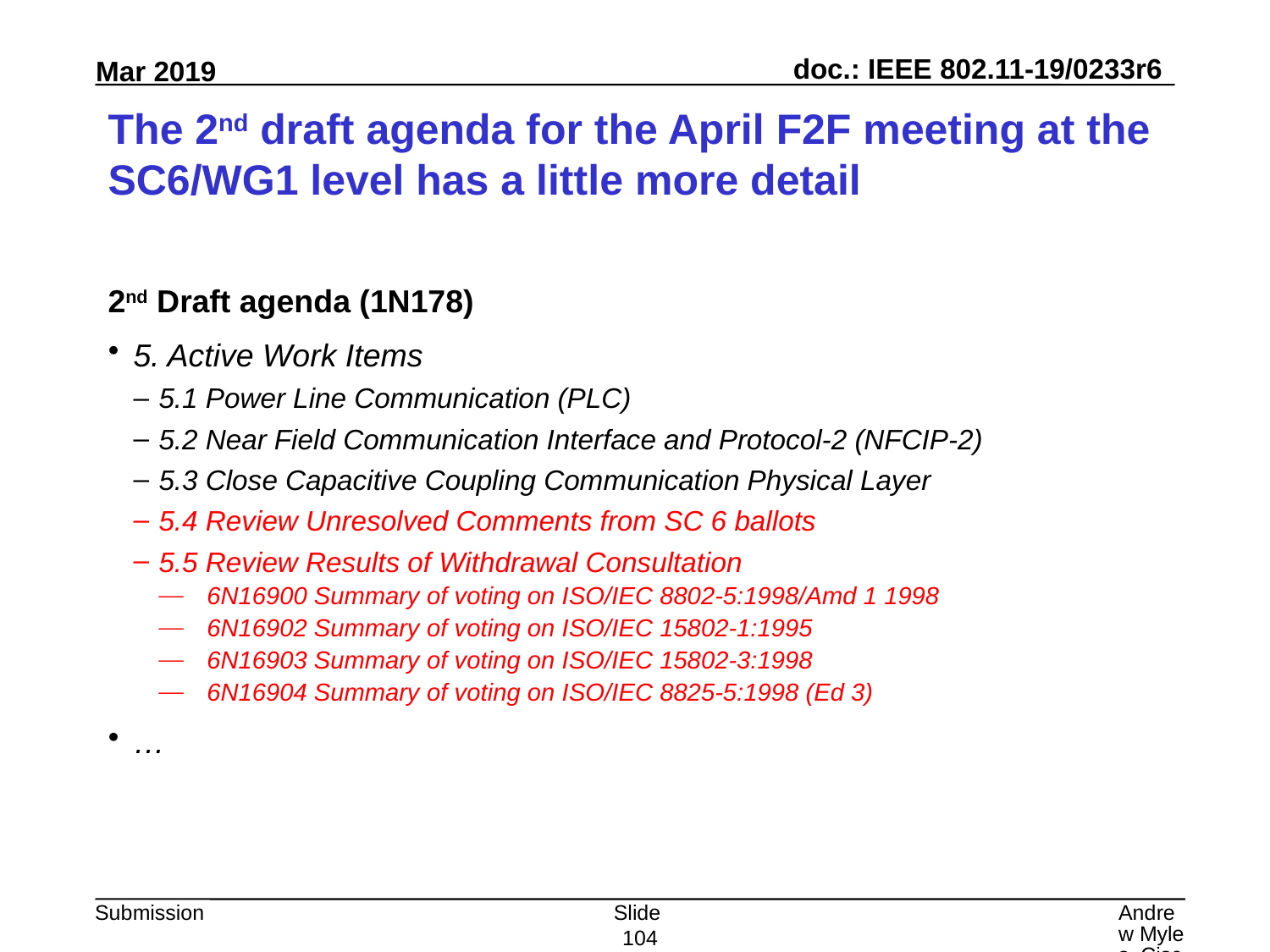

# The 2nd draft agenda for the April F2F meeting at the SC6/WG1 level has a little more detail
2nd Draft agenda (1N178)
5. Active Work Items
5.1 Power Line Communication (PLC)
5.2 Near Field Communication Interface and Protocol-2 (NFCIP-2)
5.3 Close Capacitive Coupling Communication Physical Layer
5.4 Review Unresolved Comments from SC 6 ballots
5.5 Review Results of Withdrawal Consultation
6N16900 Summary of voting on ISO/IEC 8802-5:1998/Amd 1 1998
6N16902 Summary of voting on ISO/IEC 15802-1:1995
6N16903 Summary of voting on ISO/IEC 15802-3:1998
6N16904 Summary of voting on ISO/IEC 8825-5:1998 (Ed 3)
…
Slide 104
Andrew Myles, Cisco